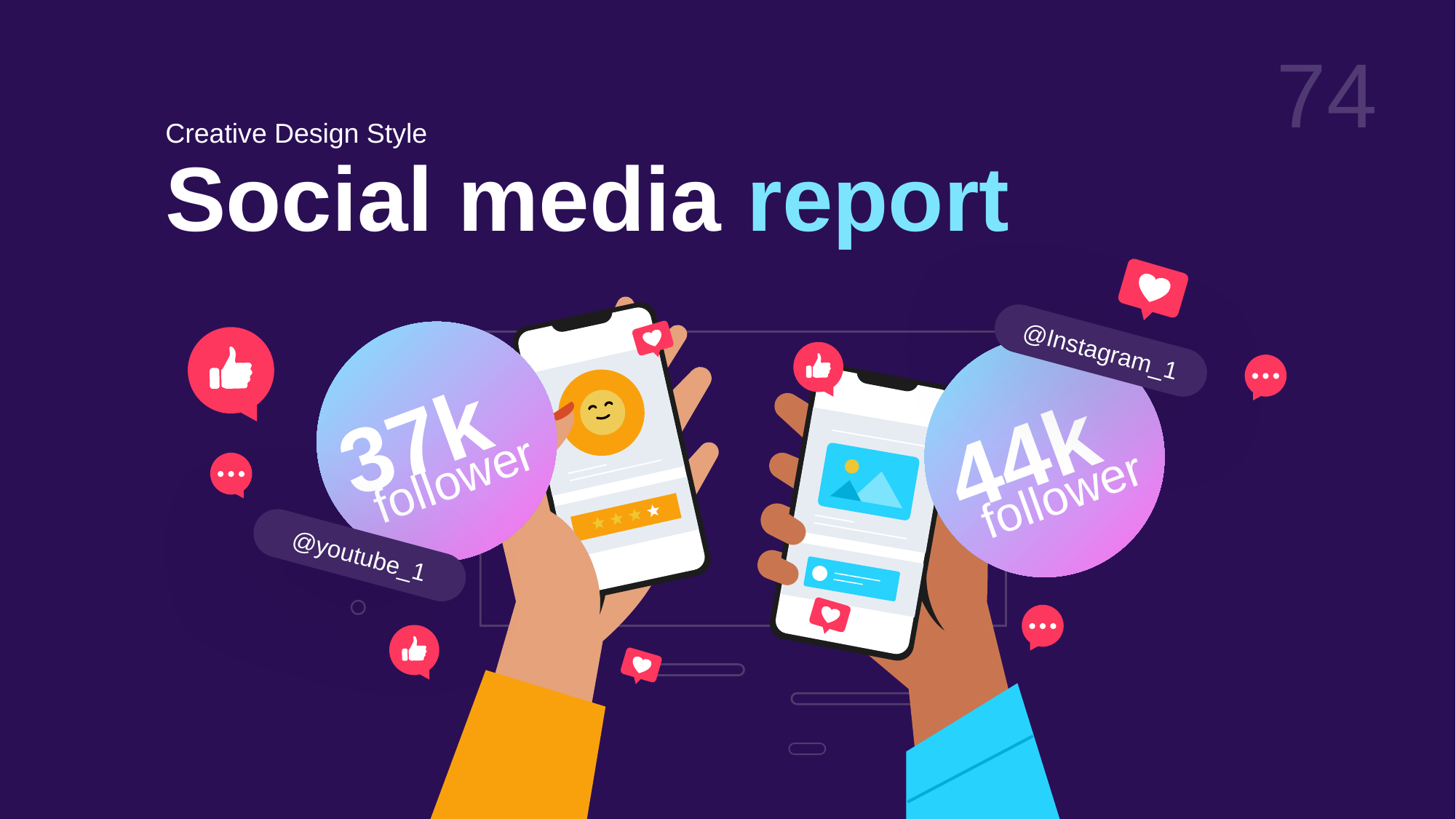

Creative Design Style
Social media report

37k
follower
@Instagram_1

44k
follower

@youtube_1